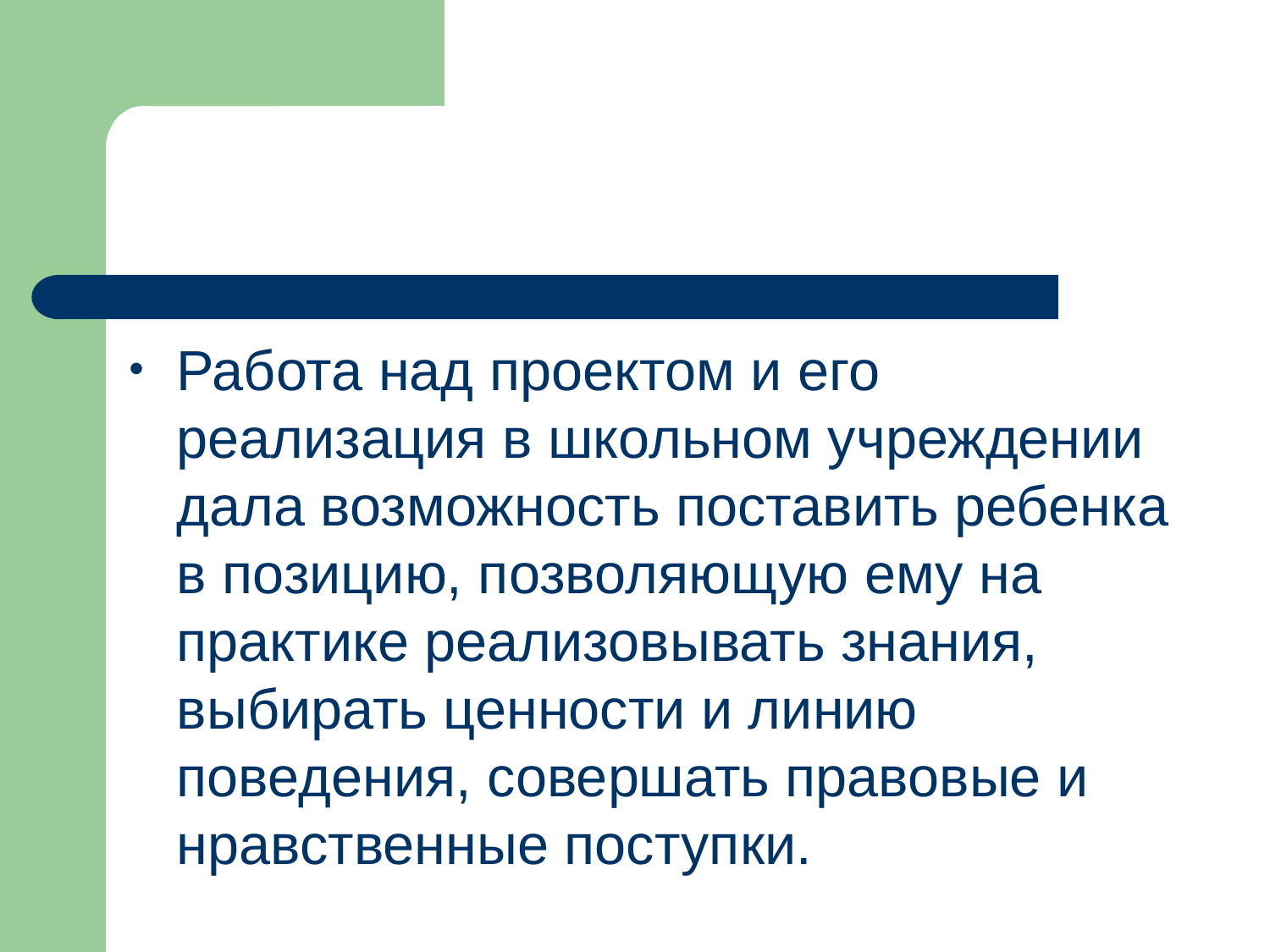

#
Работа над проектом и его реализация в школьном учреждении дала возможность поставить ребенка в позицию, позволяющую ему на практике реализовывать знания, выбирать ценности и линию поведения, совершать правовые и нравственные поступки.